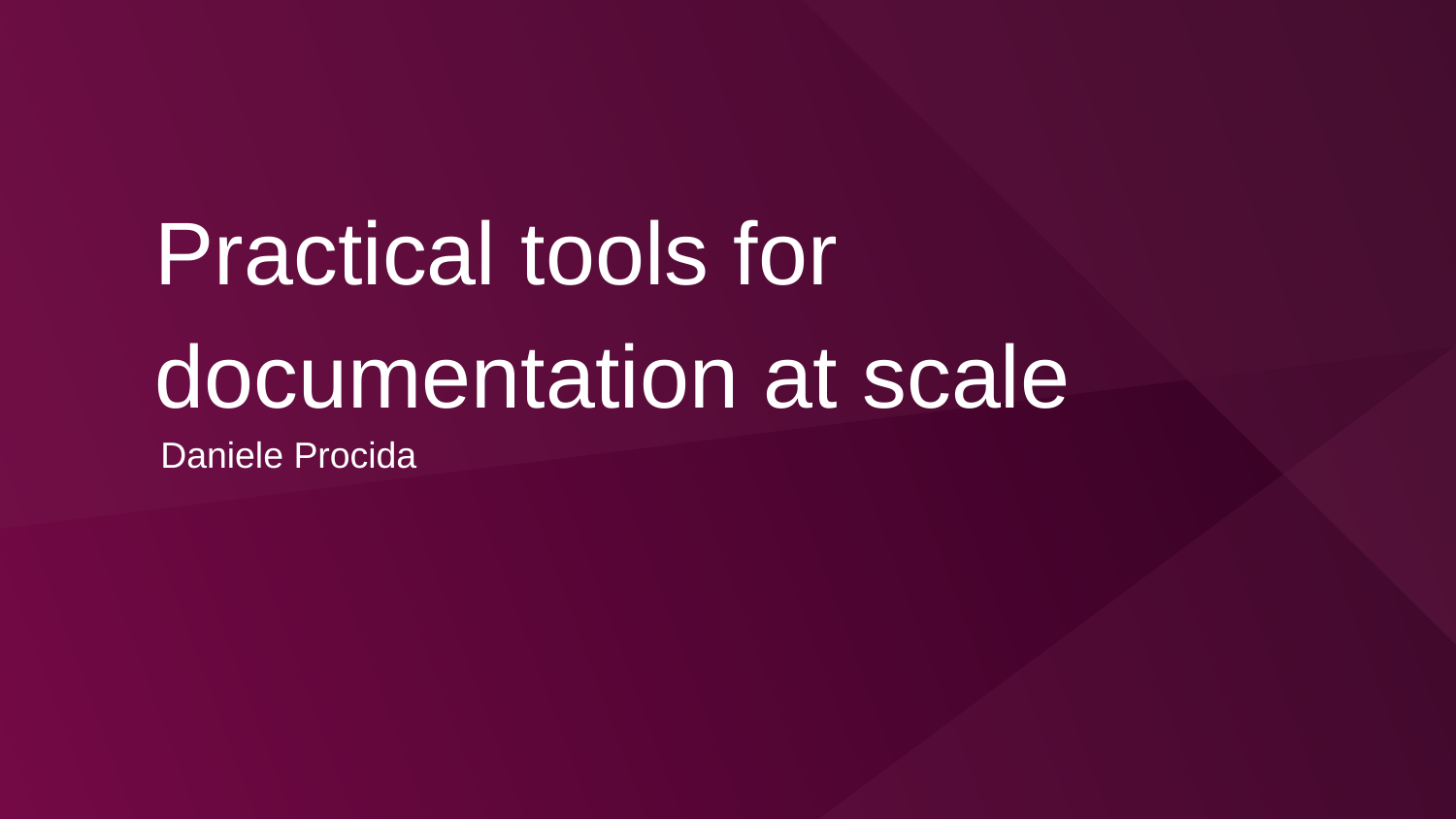

# Practical tools for documentation at scale
Daniele Procida